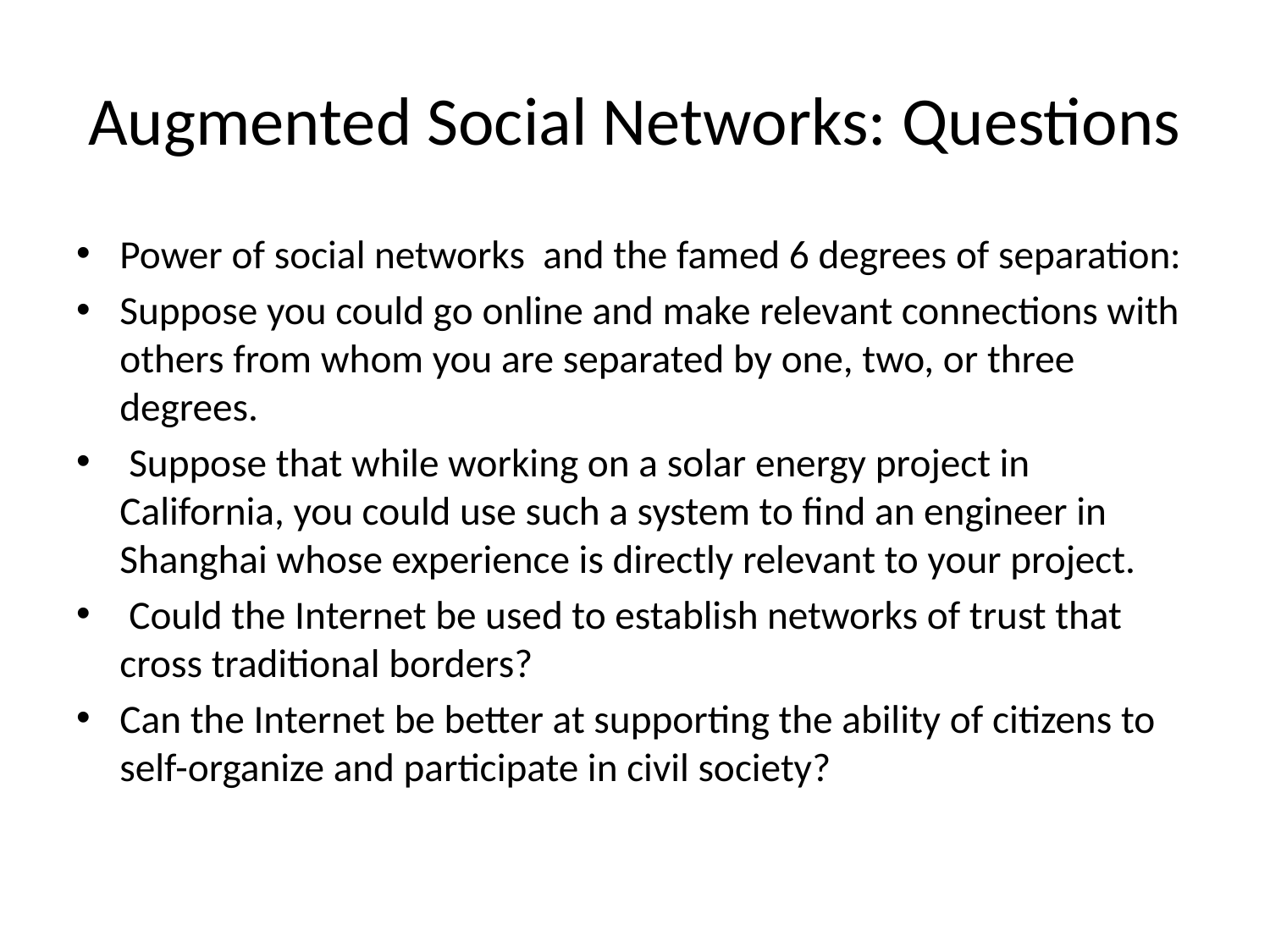

# Augmented Social Networks: Questions
Power of social networks  and the famed 6 degrees of separation:
Suppose you could go online and make relevant connections with others from whom you are separated by one, two, or three degrees.
 Suppose that while working on a solar energy project in California, you could use such a system to find an engineer in Shanghai whose experience is directly relevant to your project.
 Could the Internet be used to establish networks of trust that cross traditional borders?
Can the Internet be better at supporting the ability of citizens to self-organize and participate in civil society?